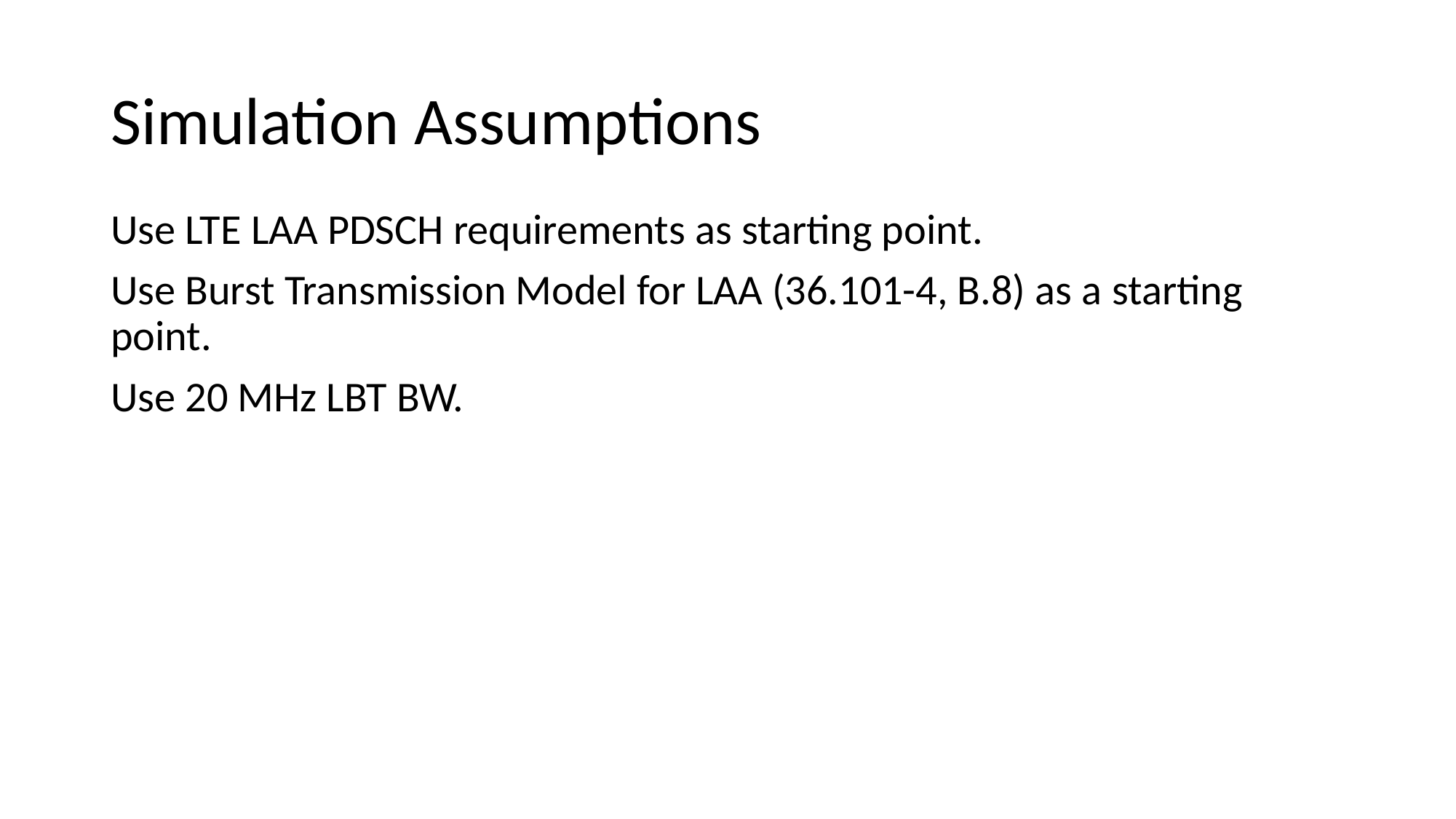

# Simulation Assumptions
Use LTE LAA PDSCH requirements as starting point.
Use Burst Transmission Model for LAA (36.101-4, B.8) as a starting point.
Use 20 MHz LBT BW.